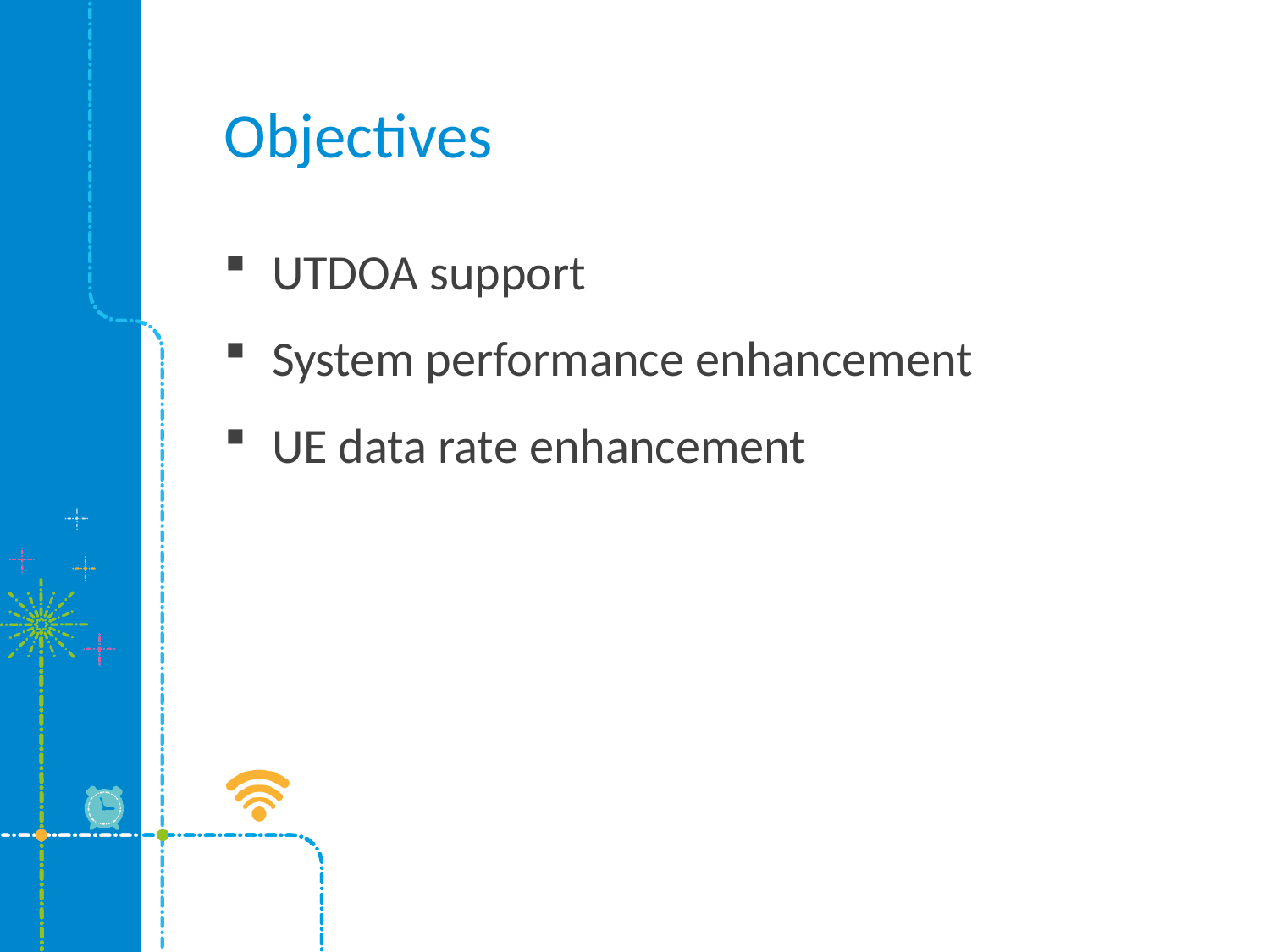

# Objectives
UTDOA support
System performance enhancement
UE data rate enhancement